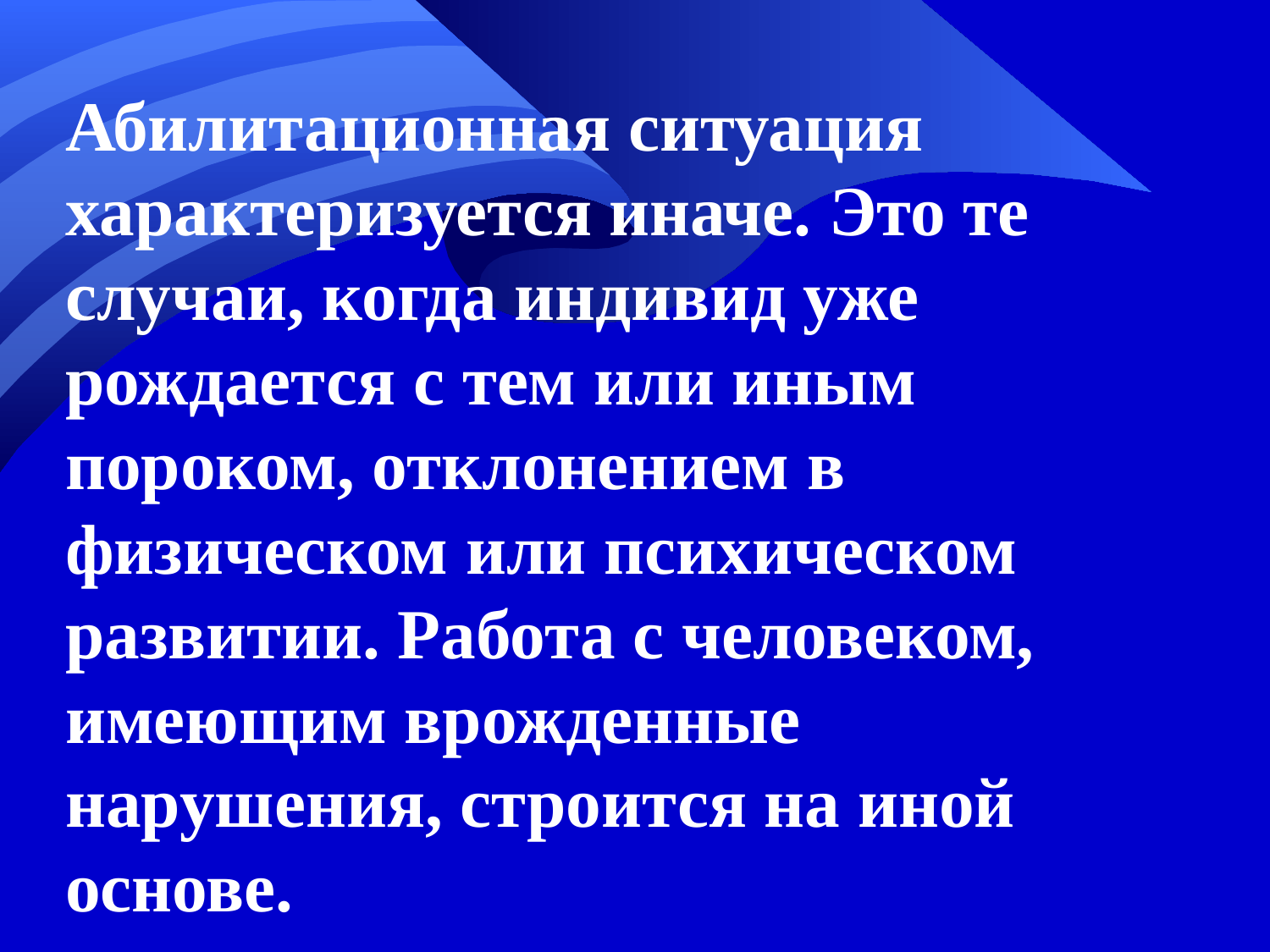

Абилитационная ситуация характеризуется иначе. Это те случаи, когда индивид уже рождается с тем или иным пороком, отклонением в физическом или психическом развитии. Работа с человеком, имеющим врожденные нарушения, строится на иной основе.